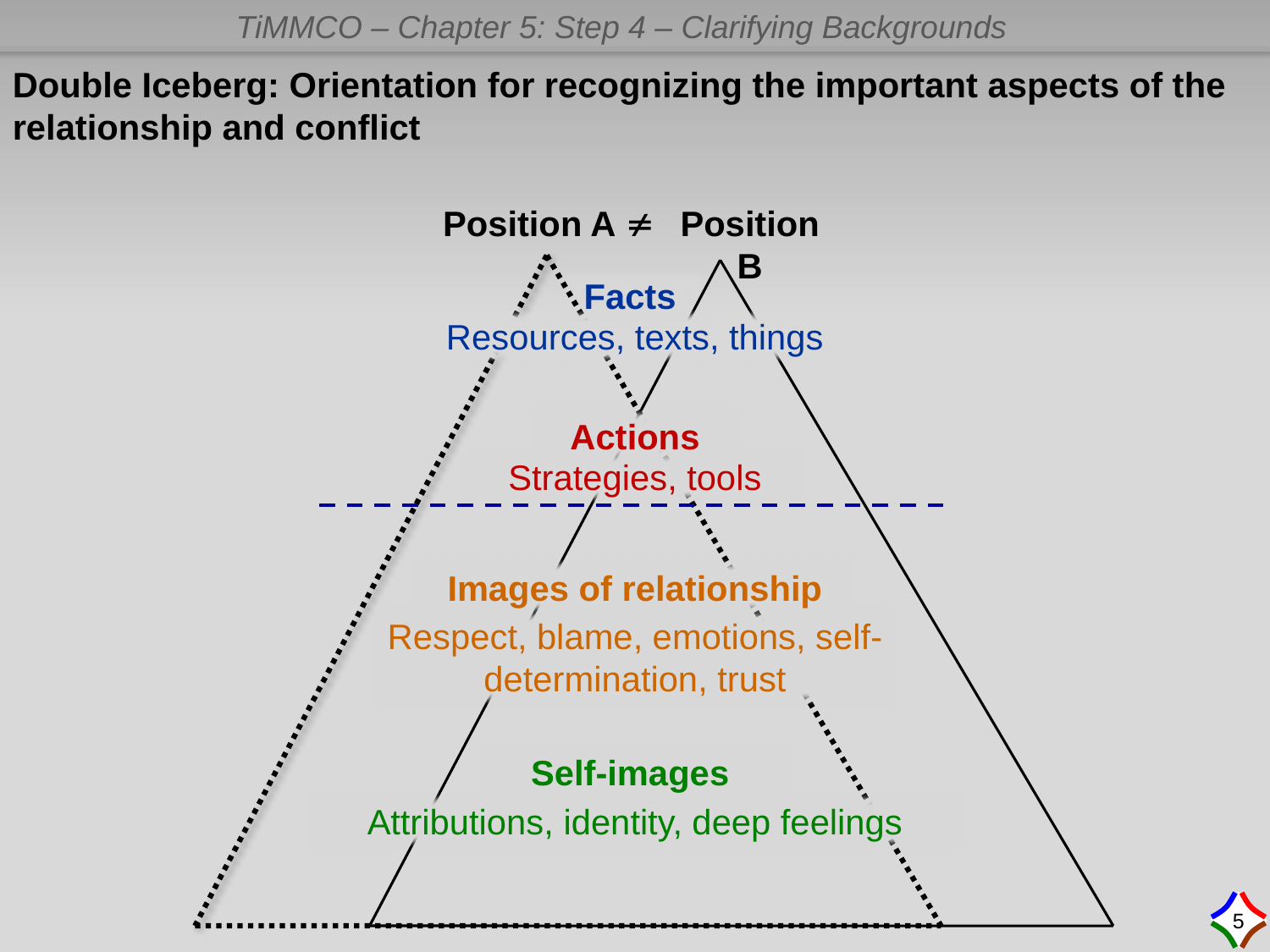

Double Iceberg: Orientation for recognizing the important aspects of the relationship and conflict
≠
Position A
Position B

Facts
Resources, texts, things
Actions
Strategies, tools
Images of relationship
Respect, blame, emotions, self-determination, trust
Self-images
Attributions, identity, deep feelings
5